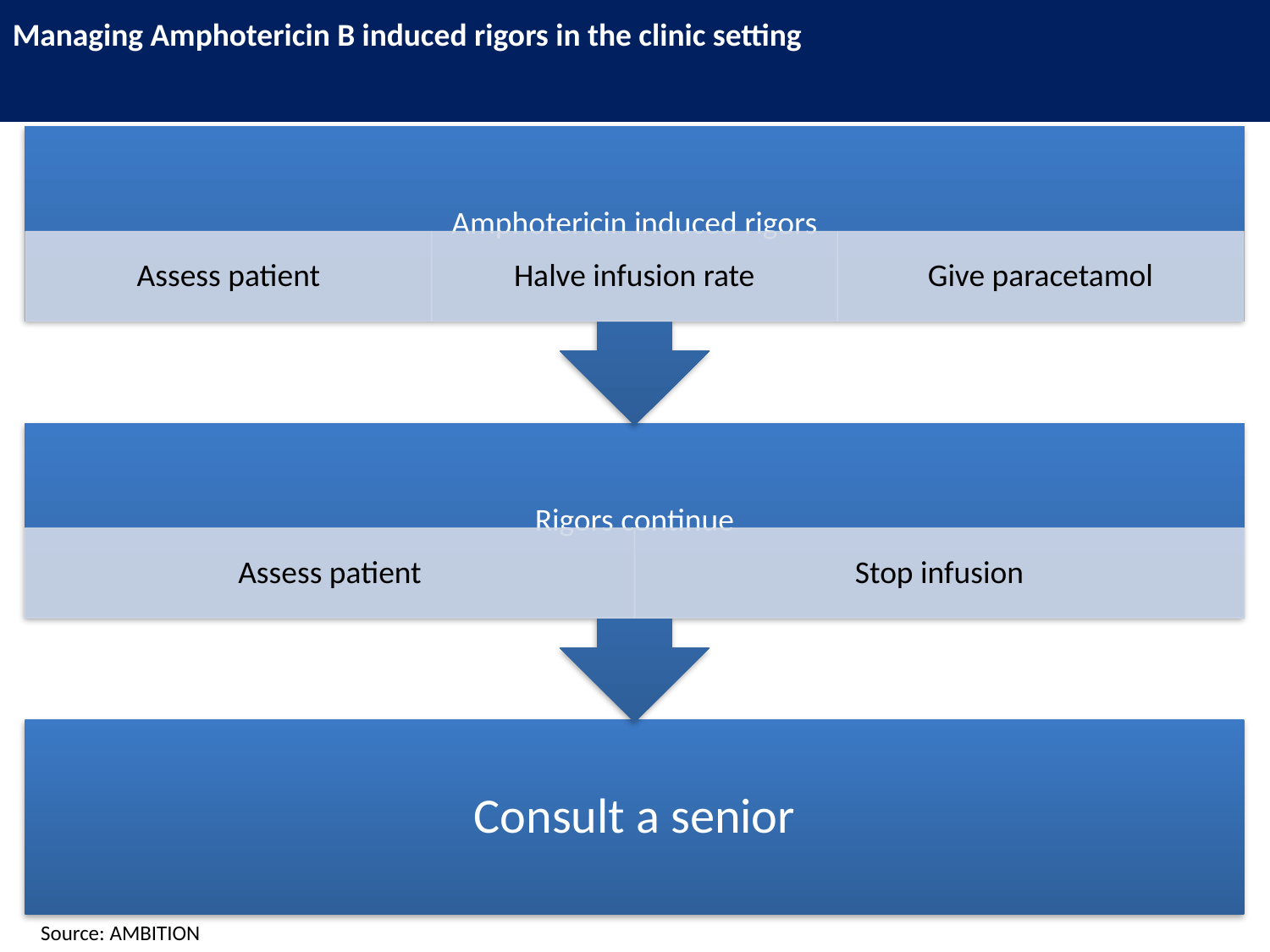

Managing Amphotericin B induced rigors in the clinic setting
Consult a senior
Rigors continue
Assess patient
Stop infusion
Amphotericin induced rigors
Assess patient
Halve infusion rate
Give paracetamol

Source: AMBITION